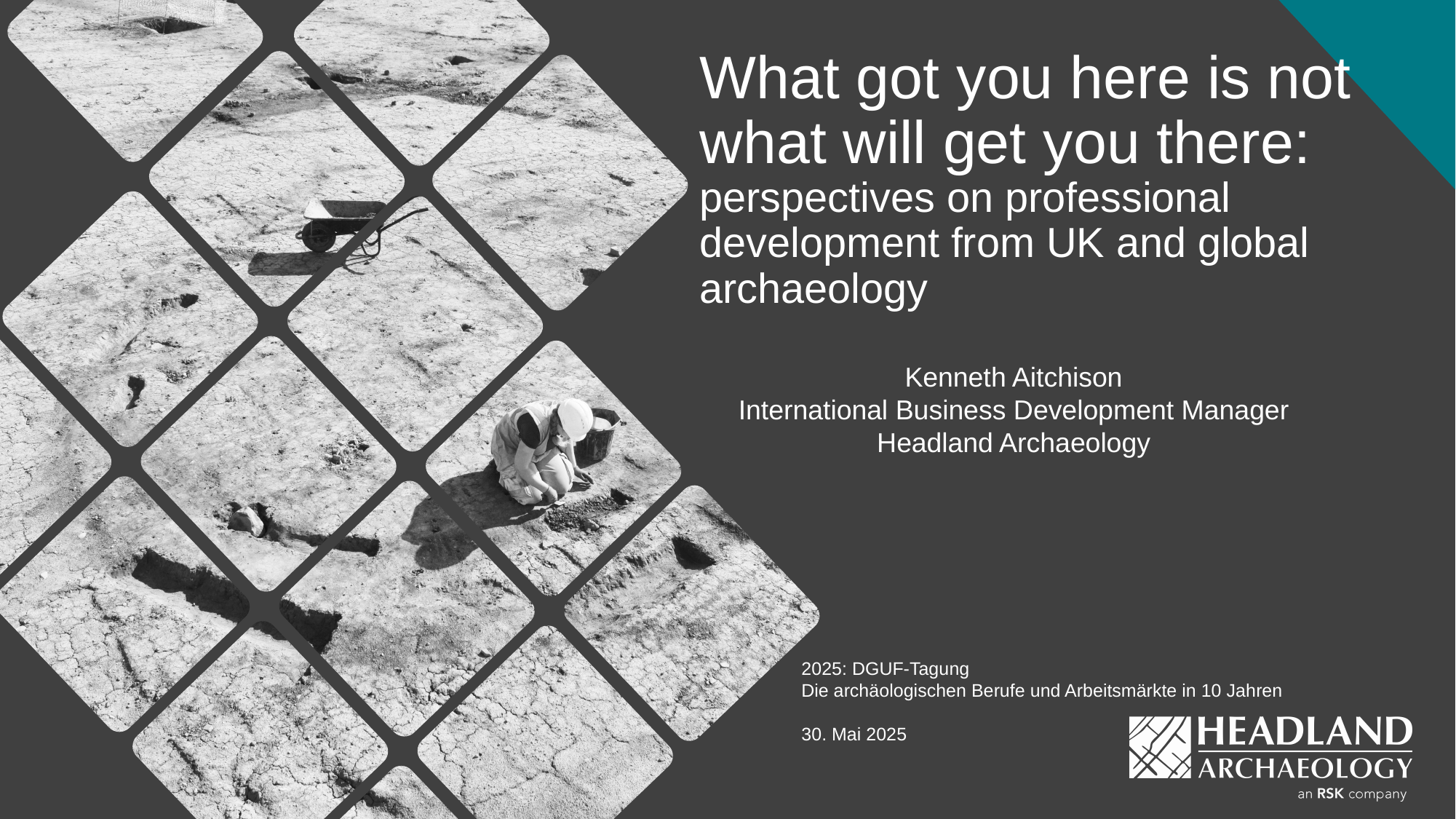

# What got you here is not what will get you there: perspectives on professional development from UK and global archaeology
Kenneth Aitchison
International Business Development Manager Headland Archaeology
2025: DGUF-Tagung
Die archäologischen Berufe und Arbeitsmärkte in 10 Jahren

30. Mai 2025